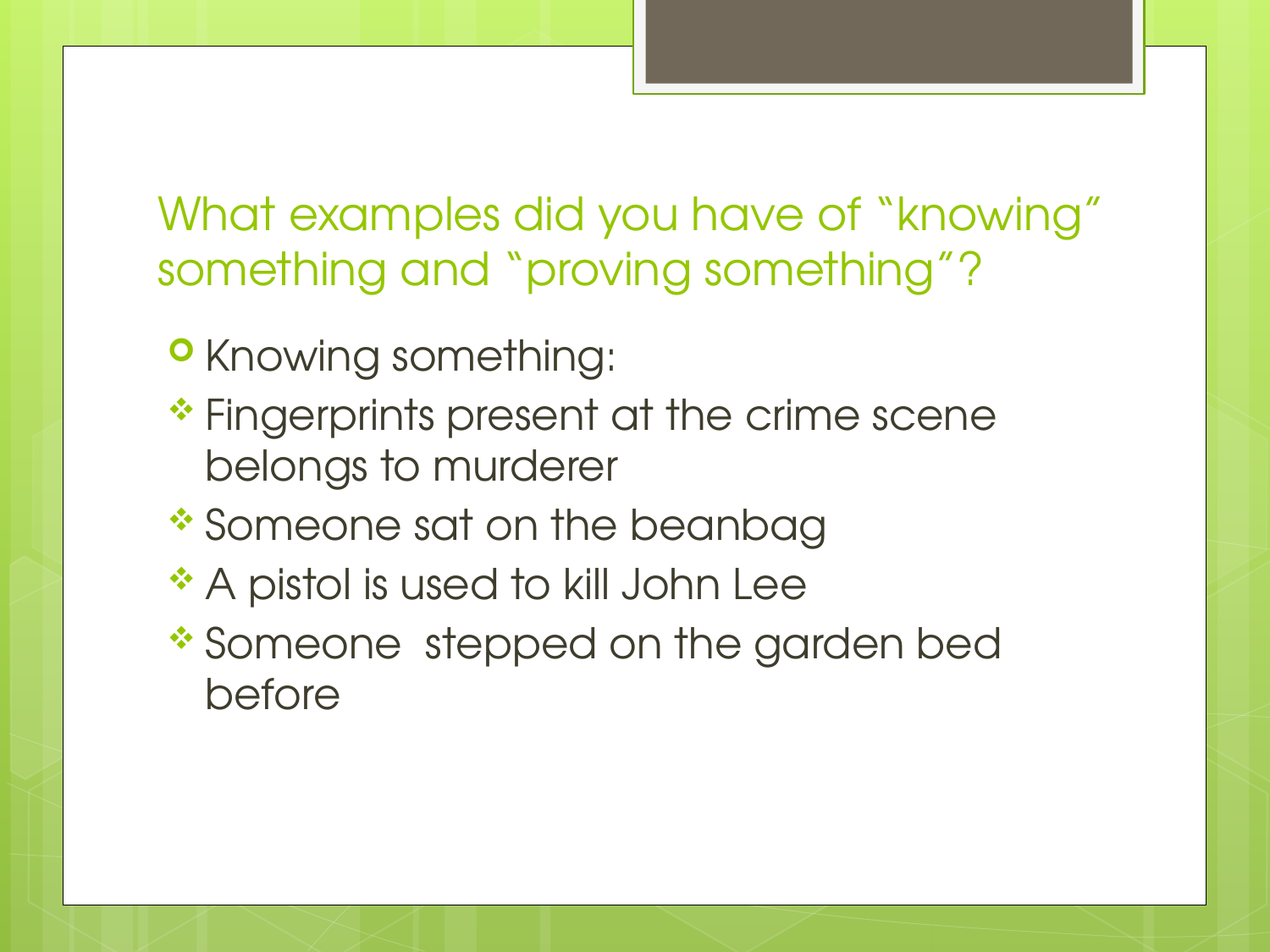

# What examples did you have of “knowing” something and “proving something”?
Knowing something:
Fingerprints present at the crime scene belongs to murderer
Someone sat on the beanbag
A pistol is used to kill John Lee
Someone  stepped on the garden bed before